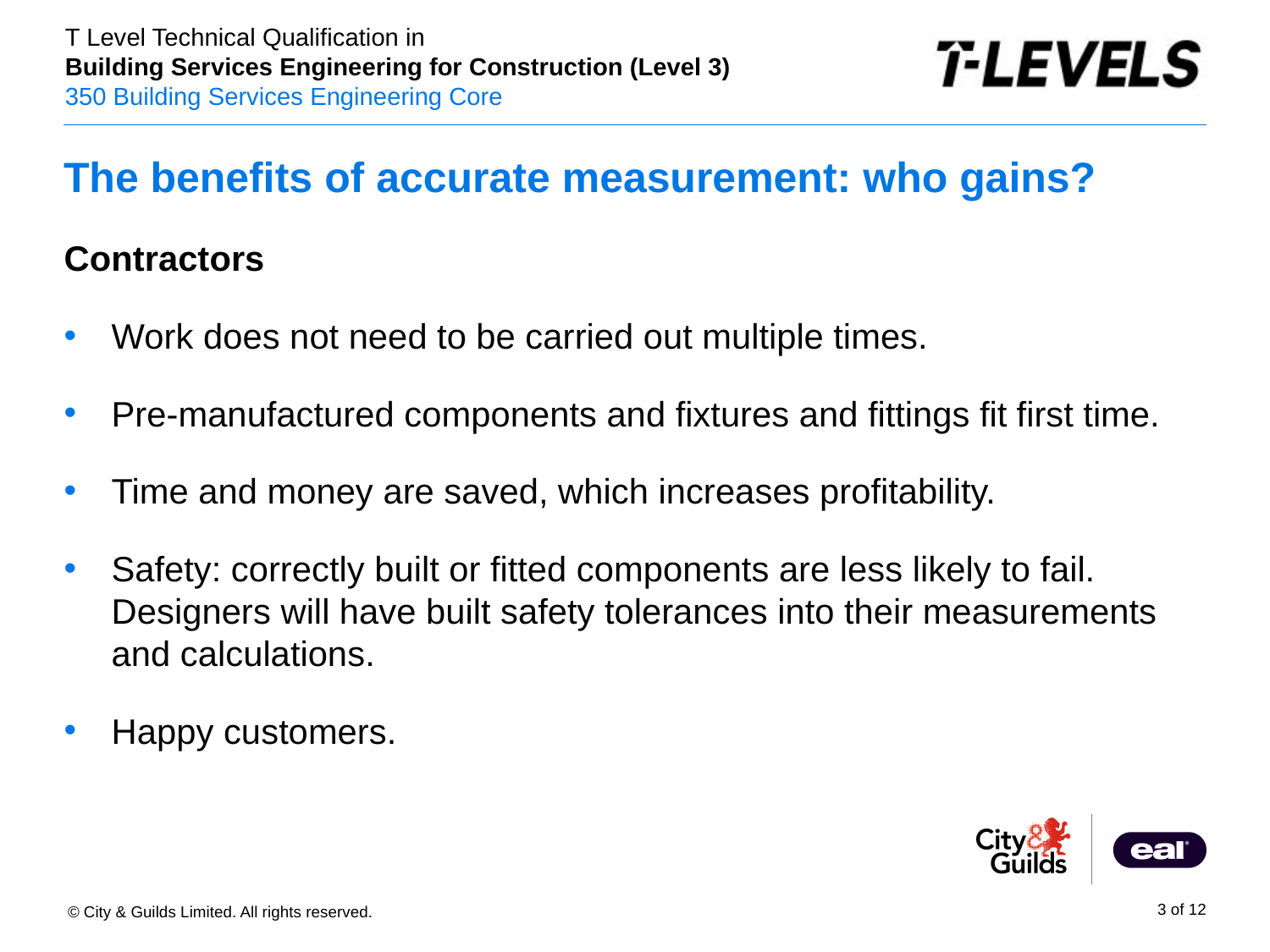

# The benefits of accurate measurement: who gains?
Contractors
Work does not need to be carried out multiple times.
Pre-manufactured components and fixtures and fittings fit first time.
Time and money are saved, which increases profitability.
Safety: correctly built or fitted components are less likely to fail. Designers will have built safety tolerances into their measurements and calculations.
Happy customers.